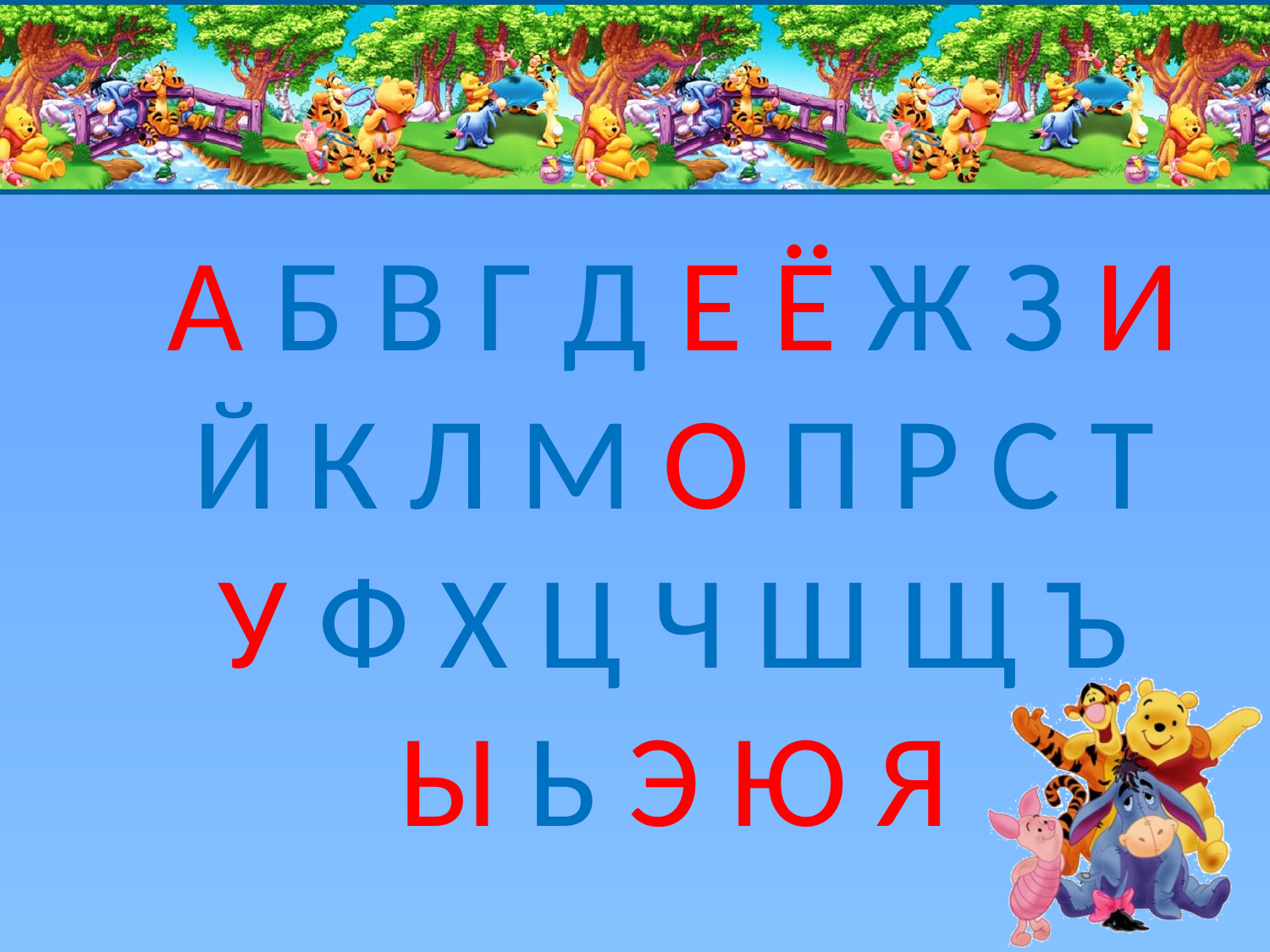

# А Б В Г Д Е Ё Ж З И Й К Л М О П Р С Т У Ф Х Ц Ч Ш Щ Ъ Ы Ь Э Ю Я